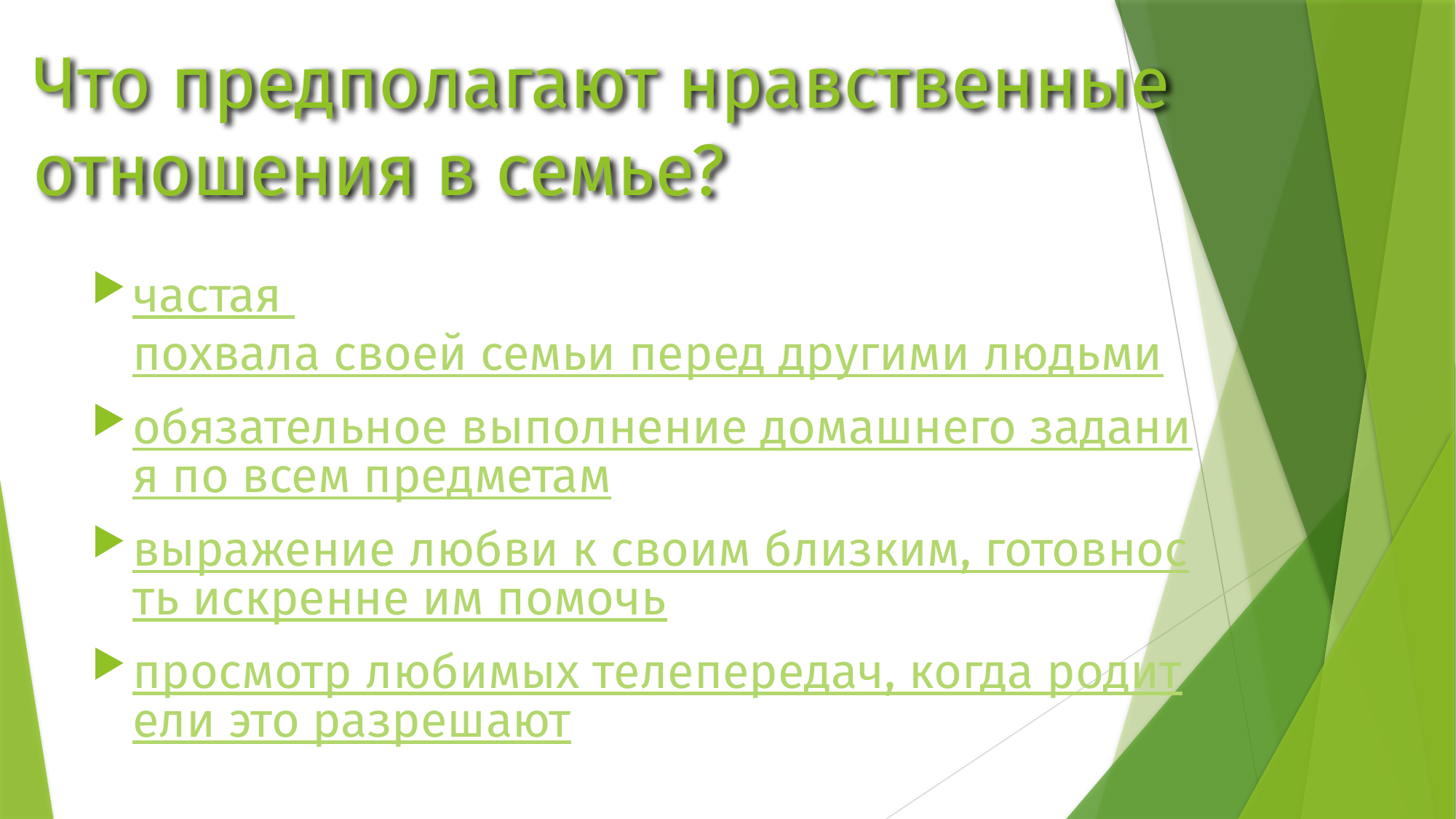

# Что предполагают нравственные отношения в семье?
частая похвала своей семьи перед другими людьми
обязательное выполнение домашнего задания по всем предметам
выражение любви к своим близким, готовность искренне им помочь
просмотр любимых телепередач, когда родители это разрешают